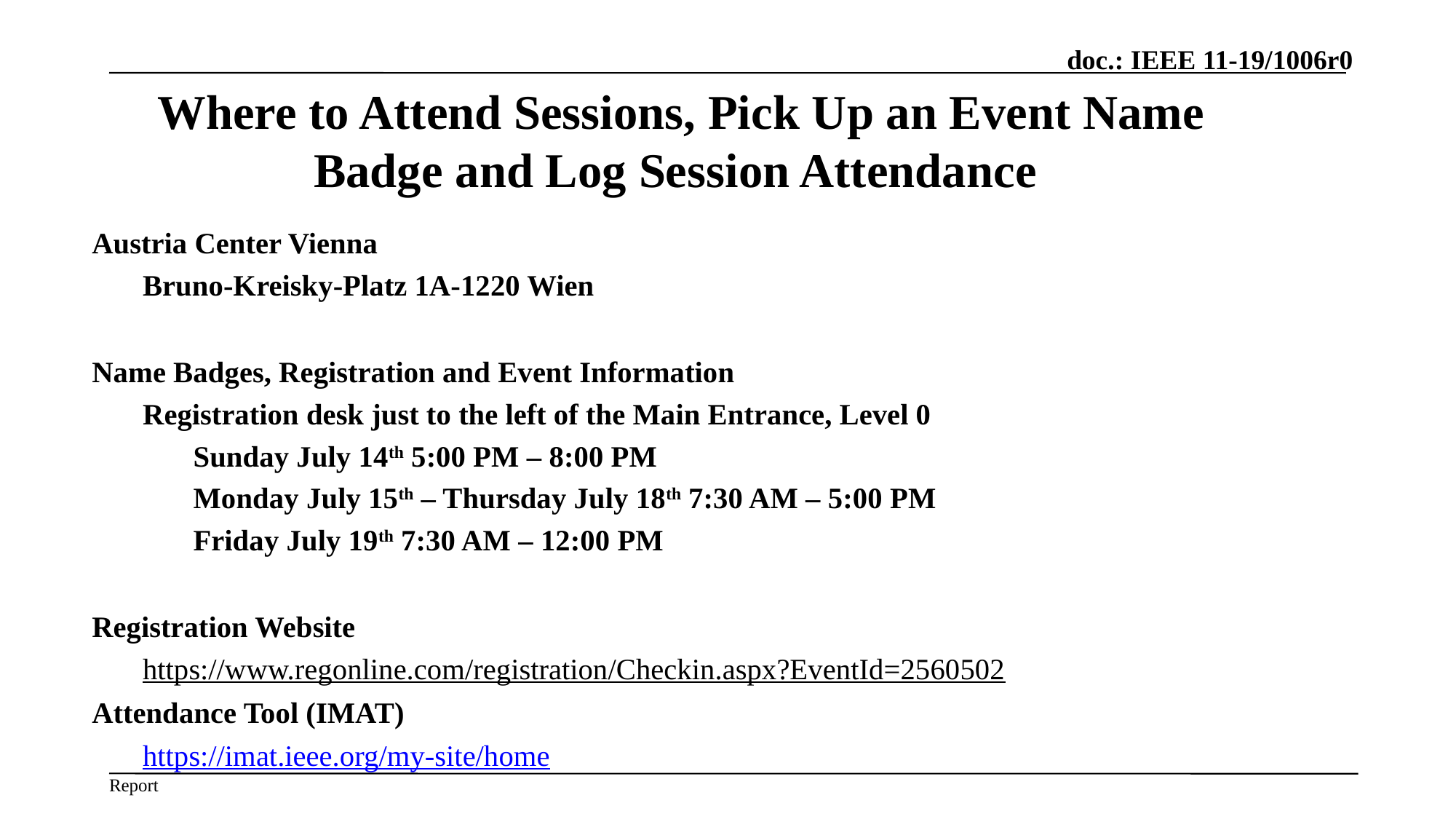

# Where to Attend Sessions, Pick Up an Event Name Badge and Log Session Attendance
Austria Center Vienna
Bruno-Kreisky-Platz 1A-1220 Wien

Name Badges, Registration and Event Information
Registration desk just to the left of the Main Entrance, Level 0
Sunday July 14th 5:00 PM – 8:00 PM
Monday July 15th – Thursday July 18th 7:30 AM – 5:00 PM
Friday July 19th 7:30 AM – 12:00 PM

Registration Website
https://www.regonline.com/registration/Checkin.aspx?EventId=2560502
Attendance Tool (IMAT)
https://imat.ieee.org/my-site/home